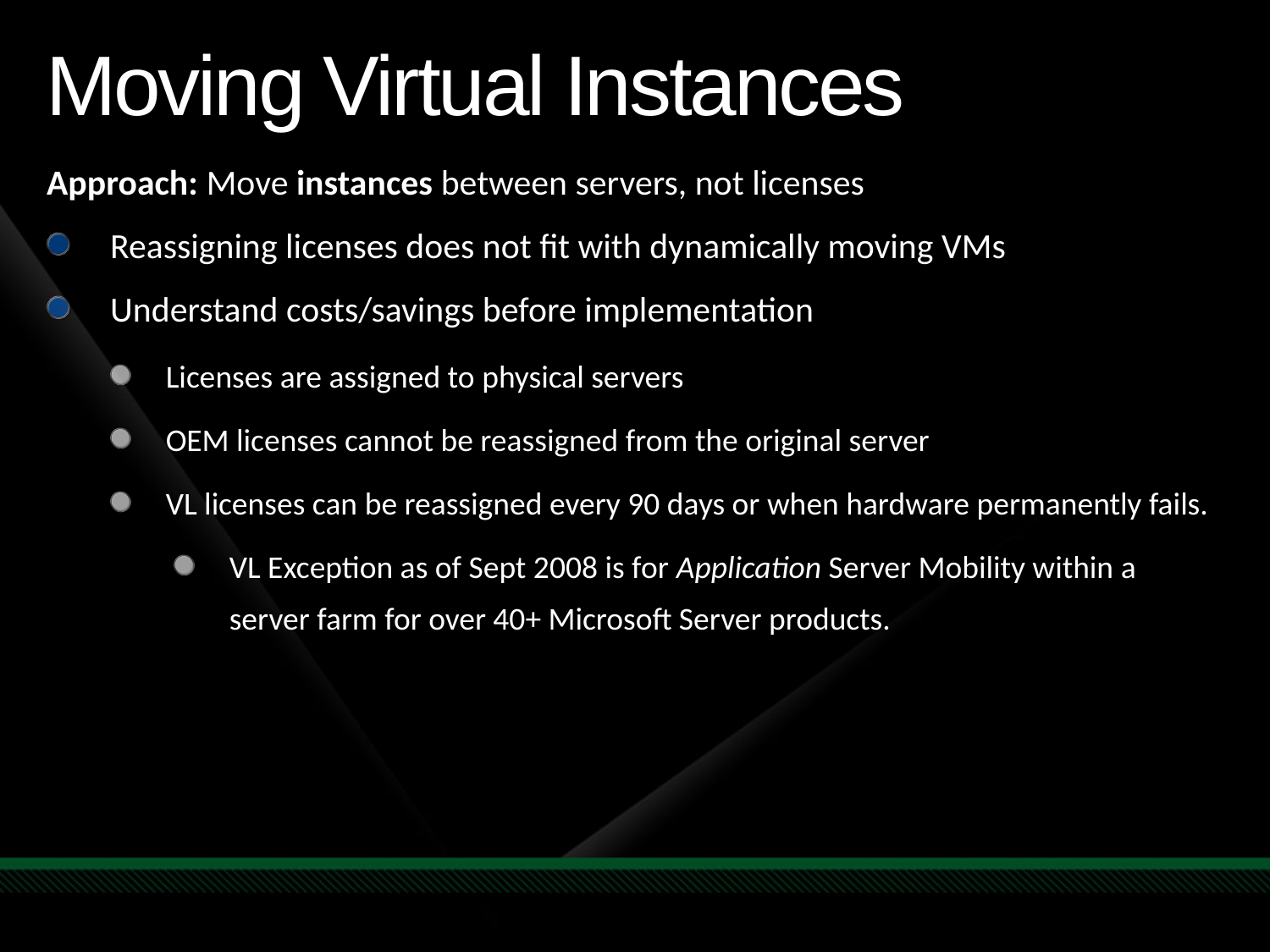

Moving Virtual Instances
Approach: Move instances between servers, not licenses
Reassigning licenses does not fit with dynamically moving VMs
Understand costs/savings before implementation
Licenses are assigned to physical servers
OEM licenses cannot be reassigned from the original server
VL licenses can be reassigned every 90 days or when hardware permanently fails.
VL Exception as of Sept 2008 is for Application Server Mobility within a server farm for over 40+ Microsoft Server products.